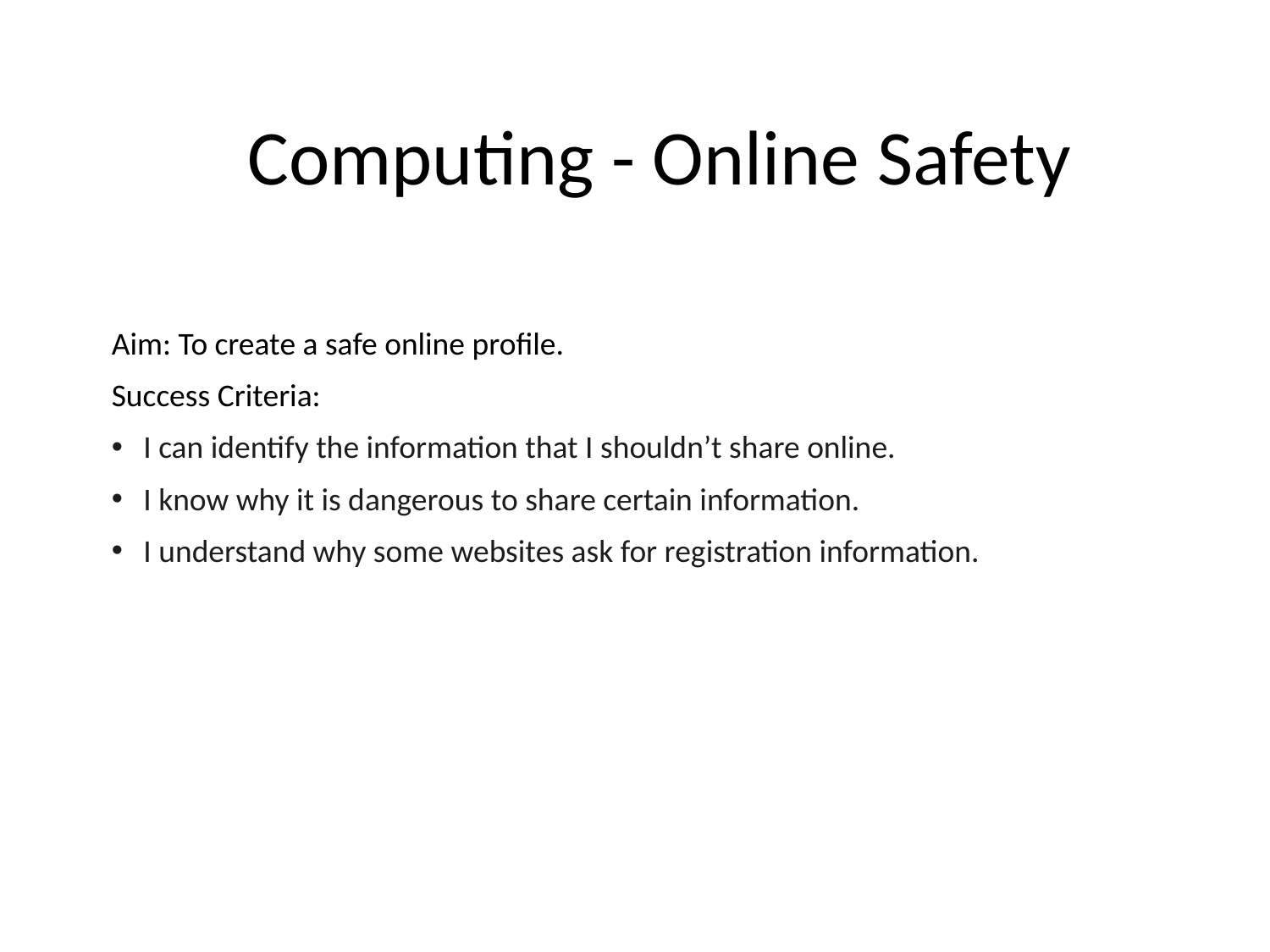

# Computing - Online Safety
Aim: To create a safe online profile.
Success Criteria:
I can identify the information that I shouldn’t share online.
I know why it is dangerous to share certain information.
I understand why some websites ask for registration information.